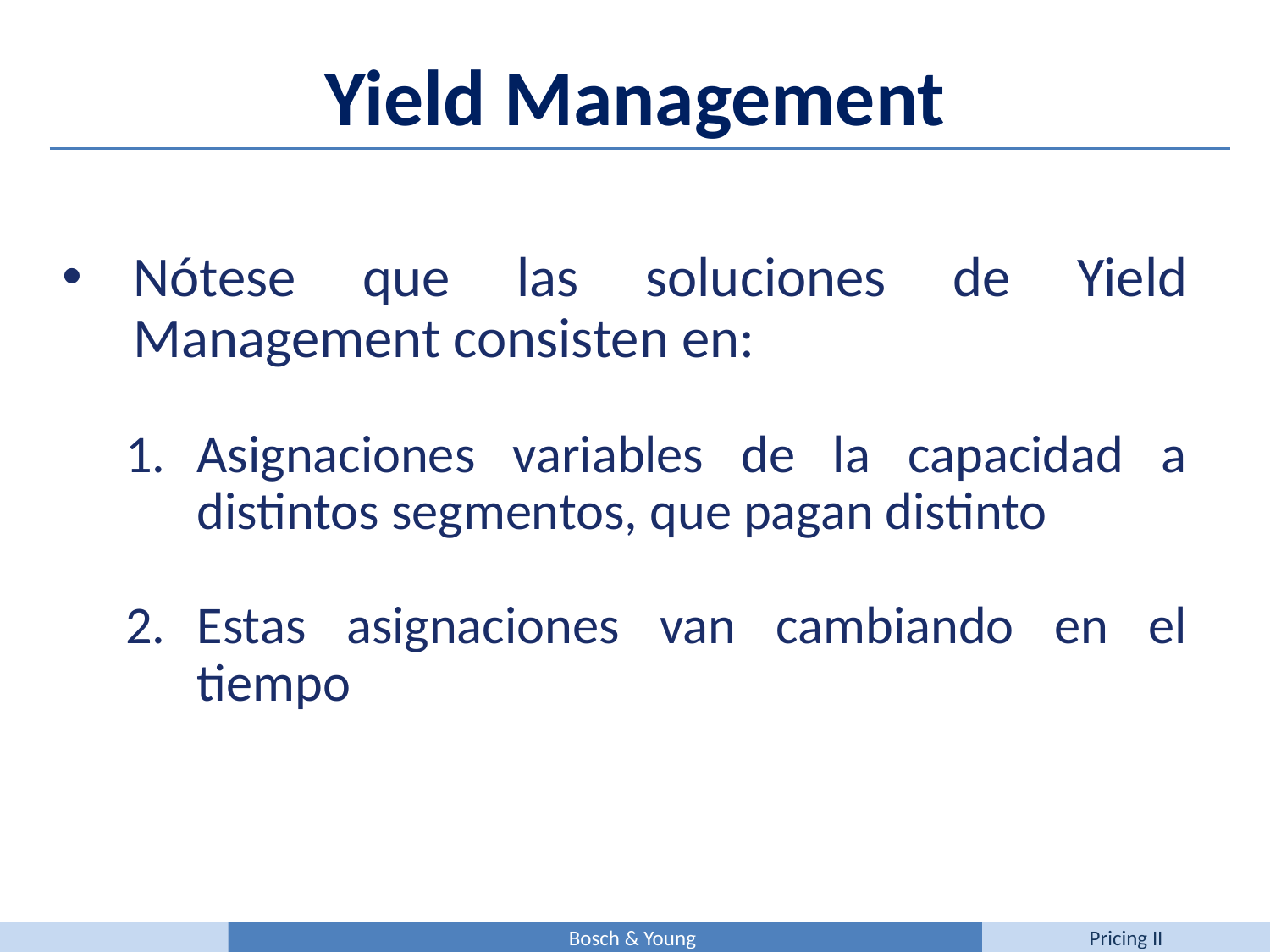

Yield Management
Nótese que las soluciones de Yield Management consisten en:

Asignaciones variables de la capacidad a distintos segmentos, que pagan distinto

Estas asignaciones van cambiando en el tiempo

Bosch & Young
Pricing II